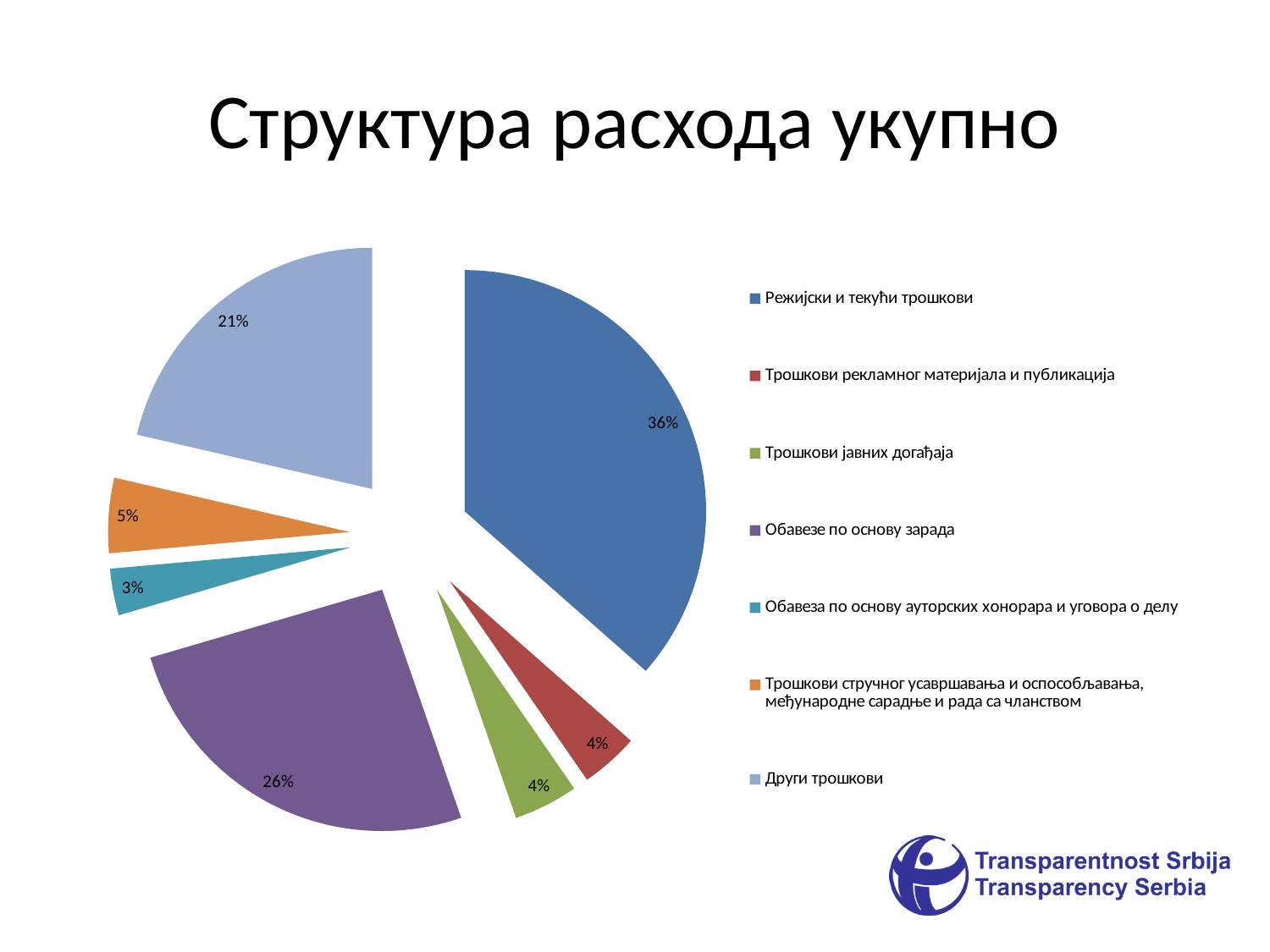

# Структура расхода укупно

### Chart

| Category |  |
|---|---|
| Режијски и текући трошкови | 327206424.0 |
| Трошкови рекламног материјала и публикација | 34797781.0 |
| Трошкови јавних догађаја | 38630964.0 |
| Обавезе по основу зарада | 231002766.0 |
| Обавеза по основу ауторских хонорара и уговора о делу | 28074668.0 |
| Трошкови стручног усавршавања и оспособљавања, међународне сарадње и рада са чланством | 45086229.0 |
| Други трошкови | 191687433.0 |